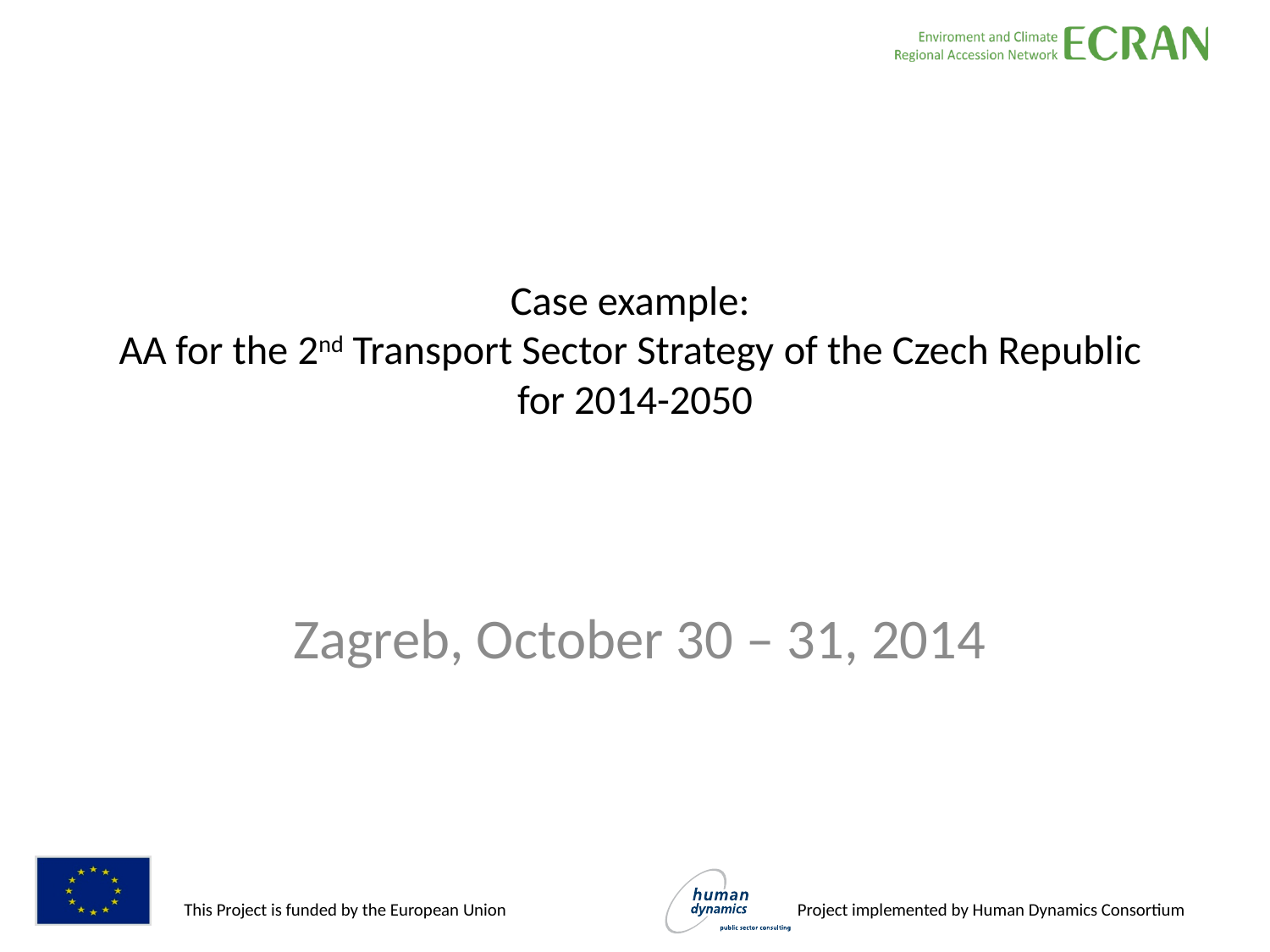

# Case example: AA for the 2nd Transport Sector Strategy of the Czech Republic for 2014-2050
Zagreb, October 30 – 31, 2014